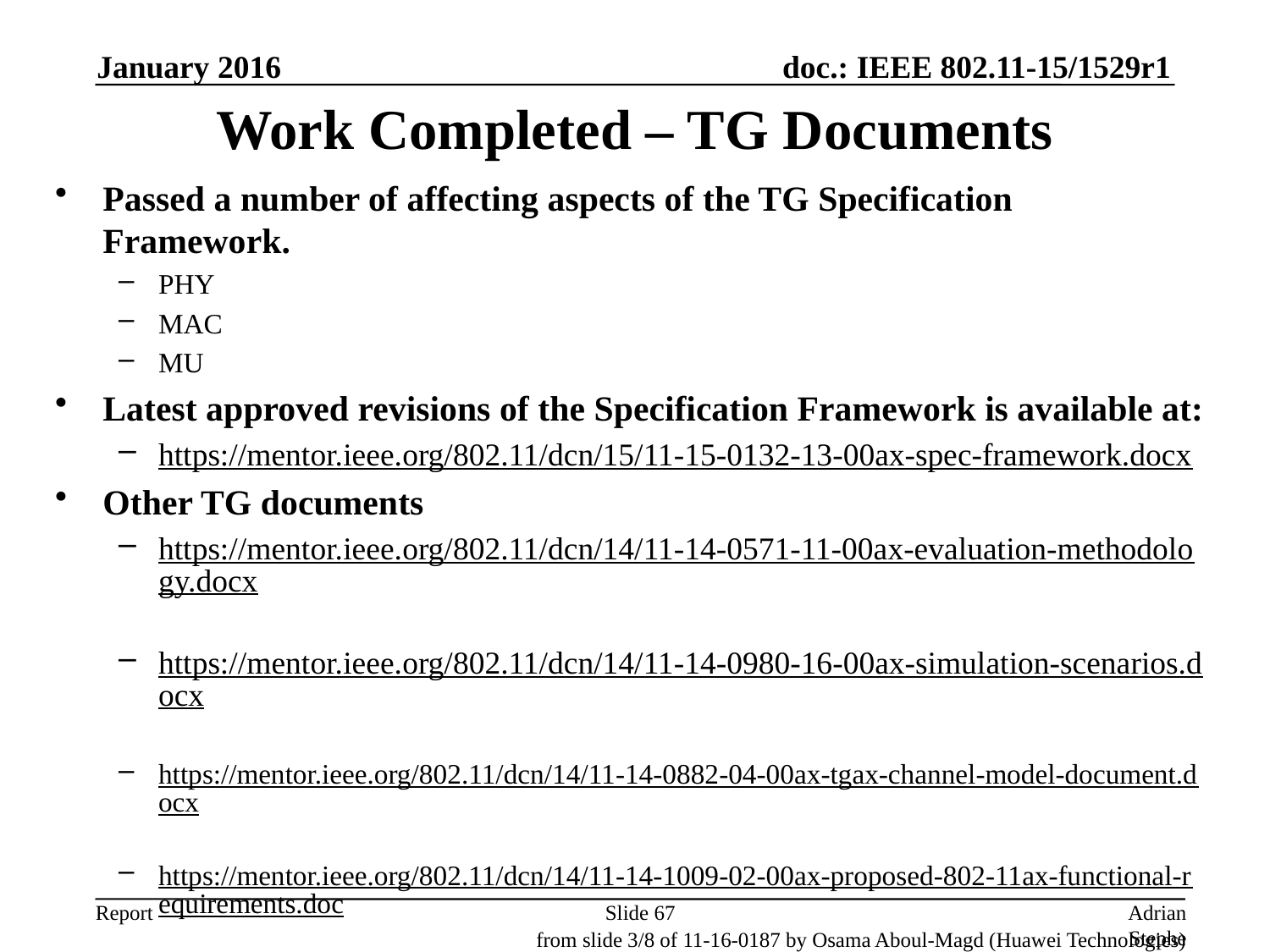

January 2016
# Work Completed – TG Documents
Passed a number of affecting aspects of the TG Specification Framework.
PHY
MAC
MU
Latest approved revisions of the Specification Framework is available at:
https://mentor.ieee.org/802.11/dcn/15/11-15-0132-13-00ax-spec-framework.docx
Other TG documents
https://mentor.ieee.org/802.11/dcn/14/11-14-0571-11-00ax-evaluation-methodology.docx
https://mentor.ieee.org/802.11/dcn/14/11-14-0980-16-00ax-simulation-scenarios.docx
https://mentor.ieee.org/802.11/dcn/14/11-14-0882-04-00ax-tgax-channel-model-document.docx
https://mentor.ieee.org/802.11/dcn/14/11-14-1009-02-00ax-proposed-802-11ax-functional-requirements.doc
Slide 67
Adrian Stephens, Intel Corporation
from slide 3/8 of 11-16-0187 by Osama Aboul-Magd (Huawei Technologies)